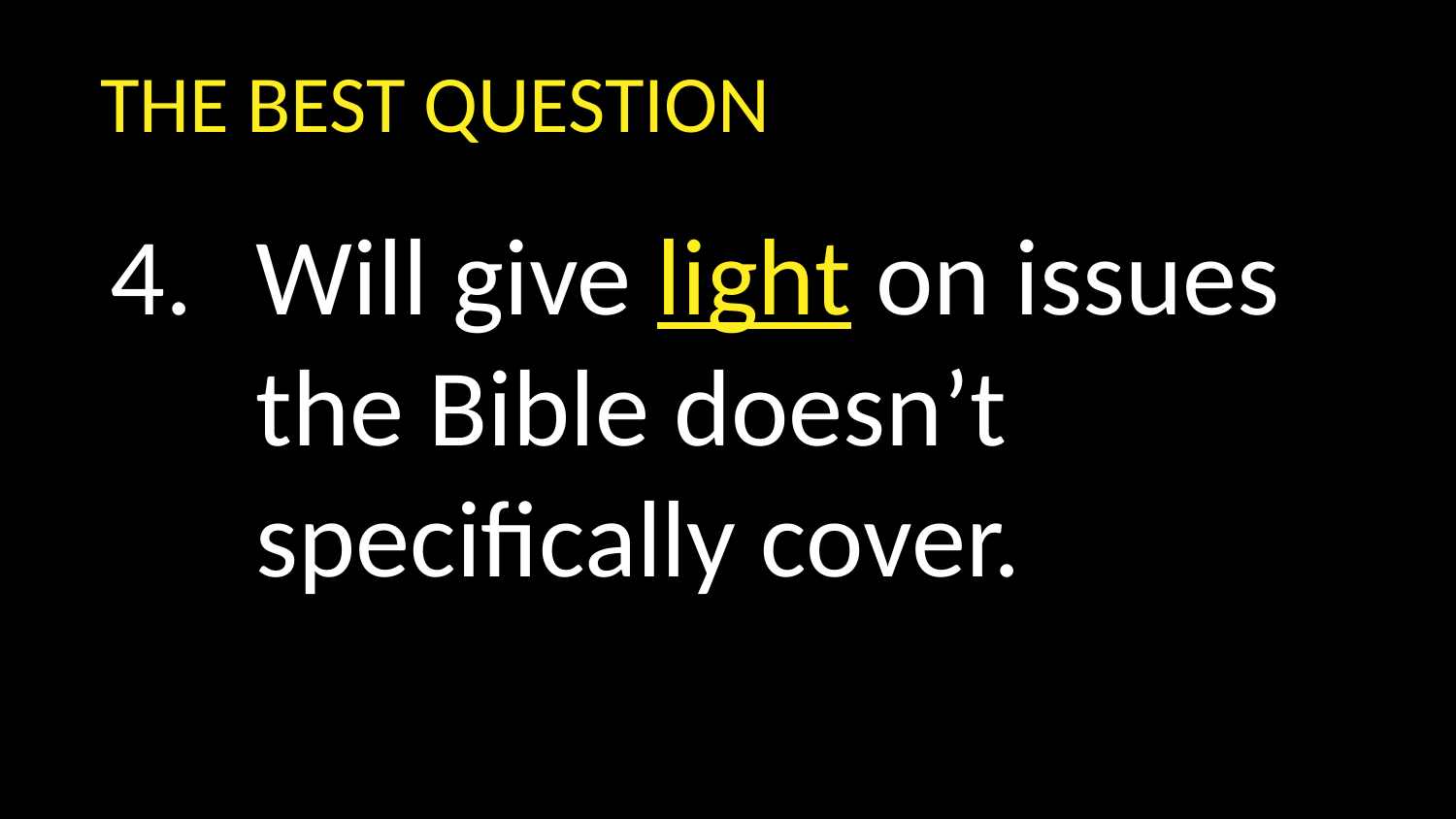

THE BEST QUESTION
Will give light on issues the Bible doesn’t specifically cover.